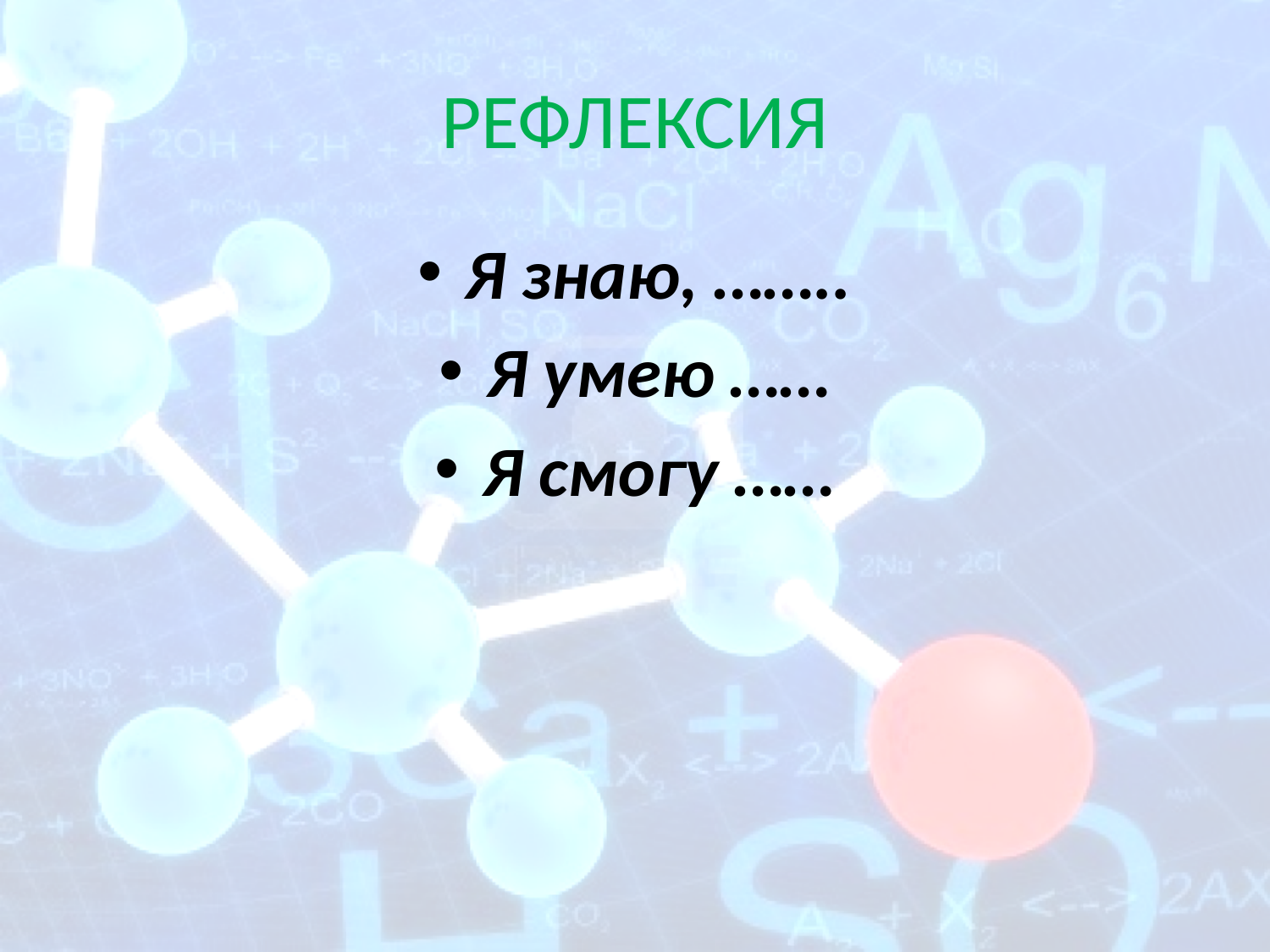

# РЕФЛЕКСИЯ
Я знаю, ……..
Я умею ……
Я смогу ……